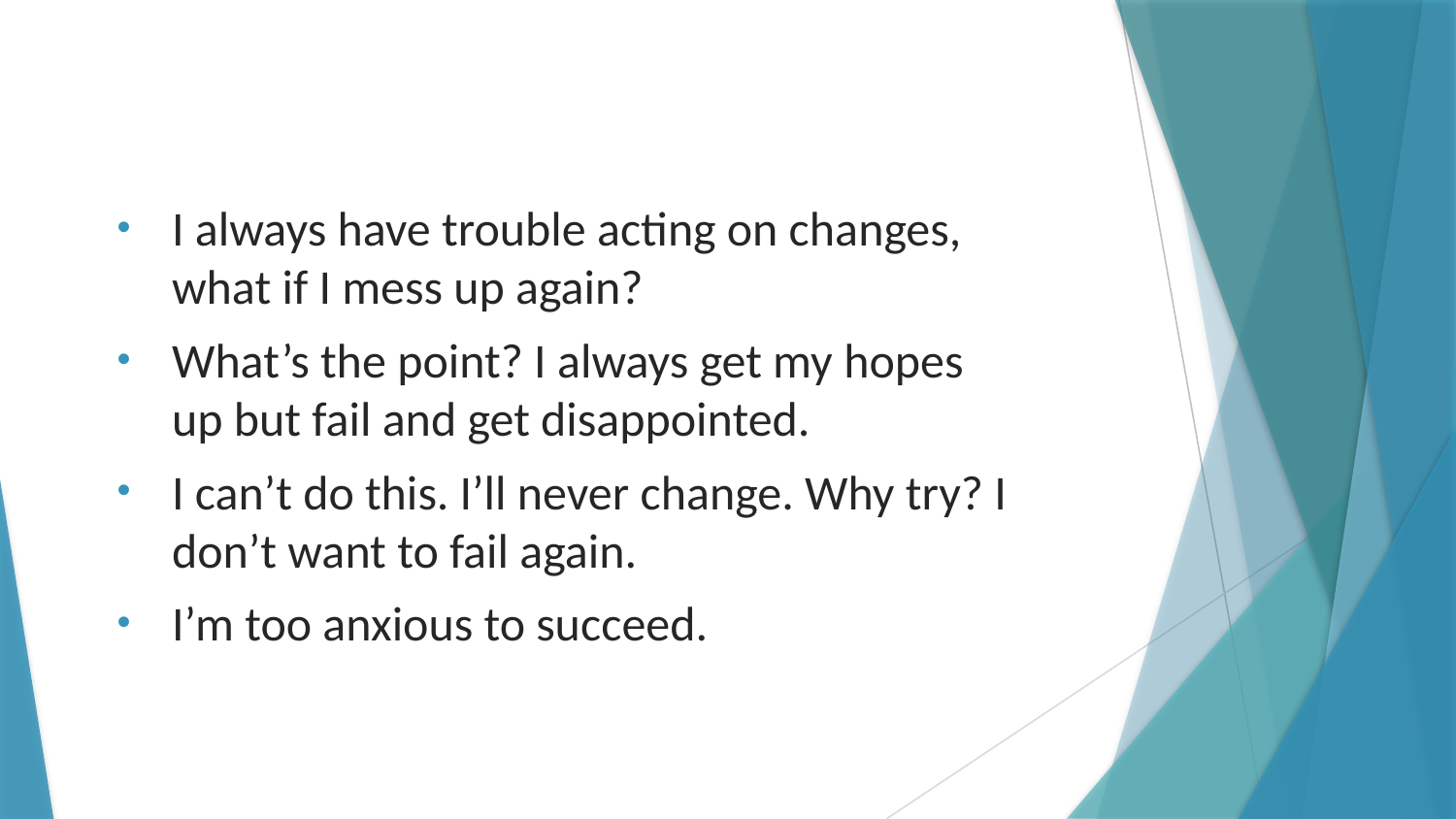

I always have trouble acting on changes, what if I mess up again?
What’s the point? I always get my hopes up but fail and get disappointed.
I can’t do this. I’ll never change. Why try? I don’t want to fail again.
I’m too anxious to succeed.